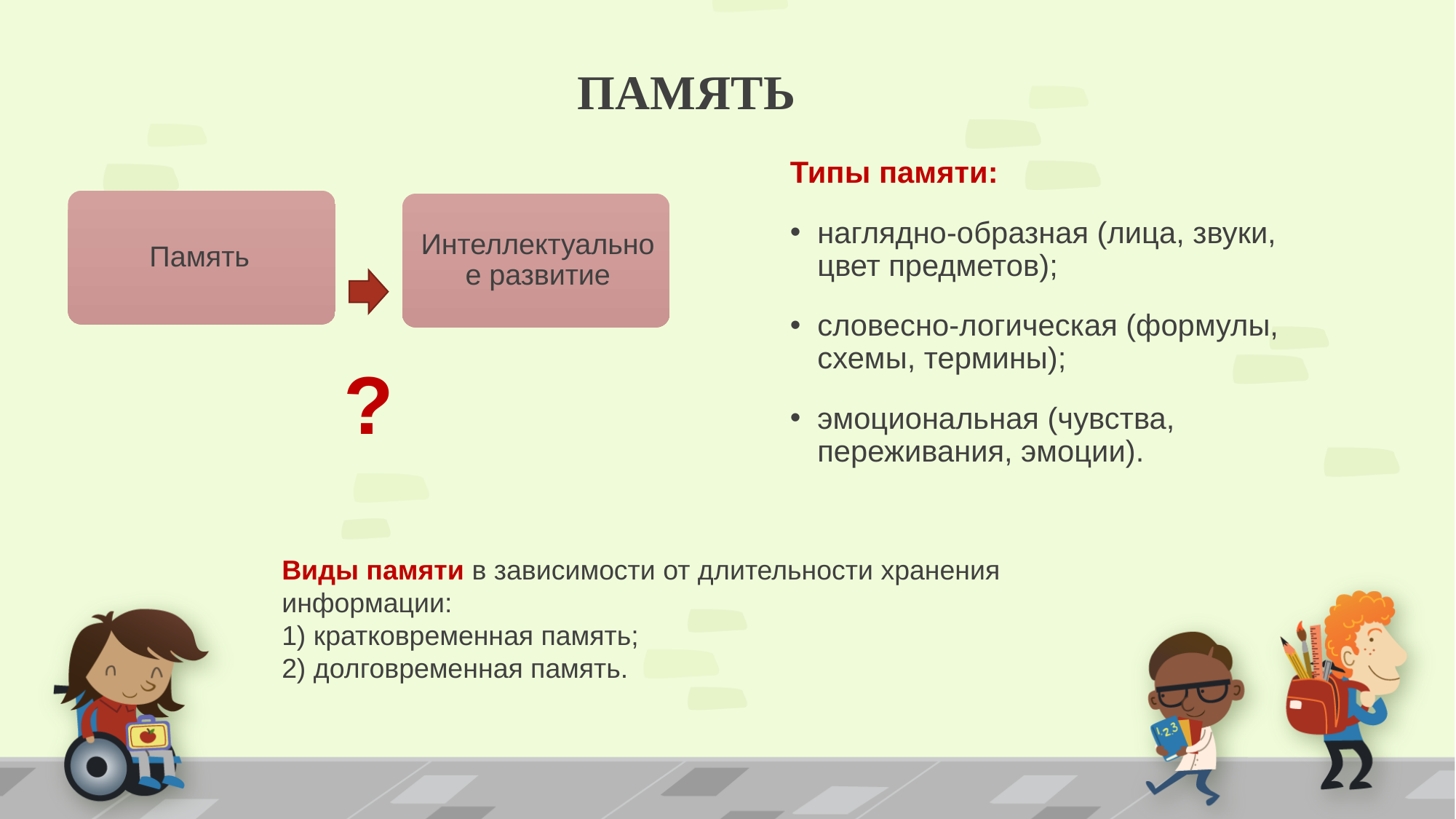

# ПАМЯТЬ
Память
Интеллектуальное развитие
Типы памяти:
наглядно-образная (лица, звуки, цвет предметов);
словесно-логическая (формулы, схемы, термины);
эмоциональная (чувства, переживания, эмоции).

?
Виды памяти в зависимости от длительности хранения
информации:
1) кратковременная память;
2) долговременная память.